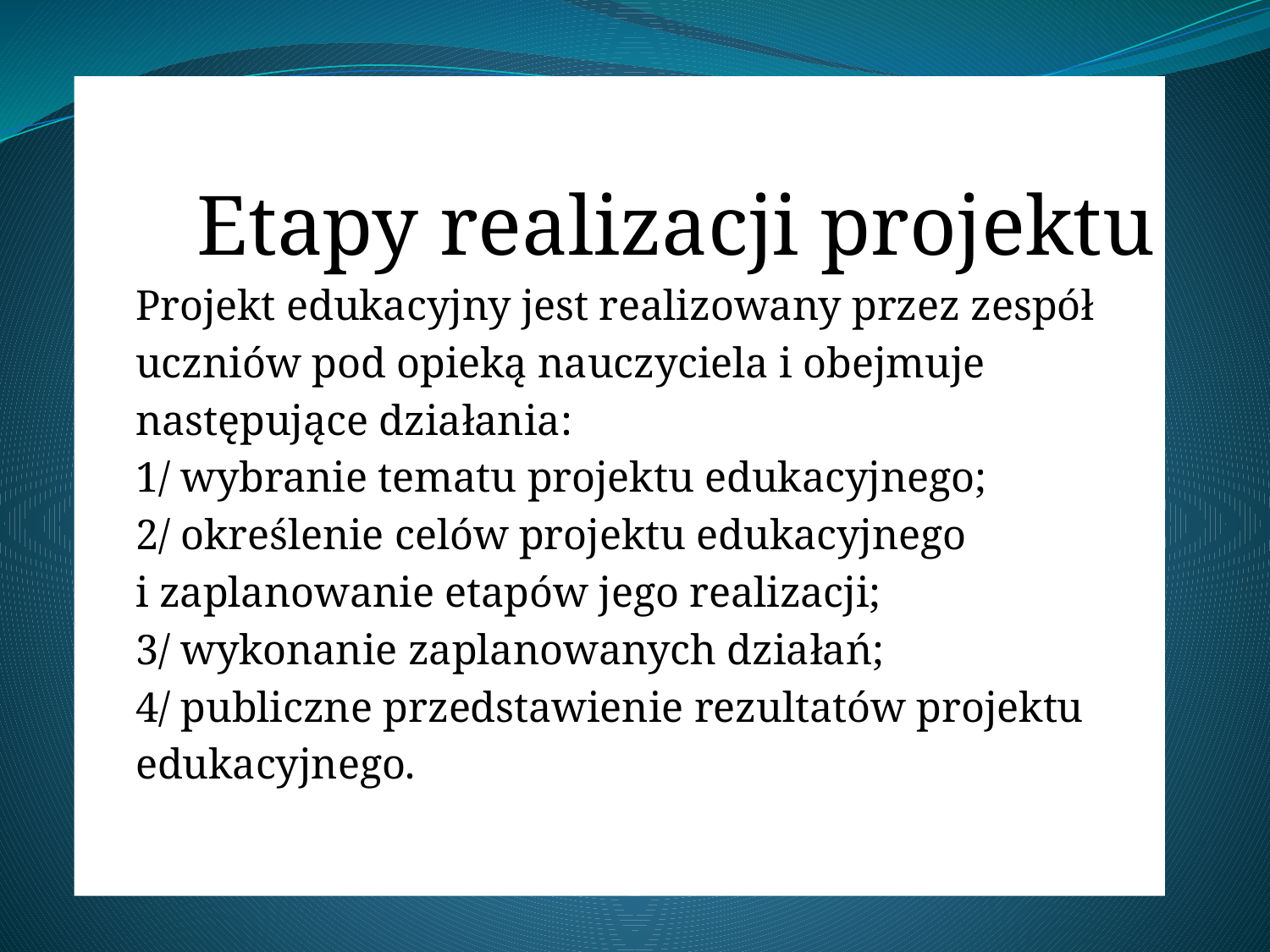

Etapy realizacji projektu
Projekt edukacyjny jest realizowany przez zespół
uczniów pod opieką nauczyciela i obejmuje
następujące działania:
1/ wybranie tematu projektu edukacyjnego;
2/ określenie celów projektu edukacyjnego
i zaplanowanie etapów jego realizacji;
3/ wykonanie zaplanowanych działań;
4/ publiczne przedstawienie rezultatów projektu
edukacyjnego.